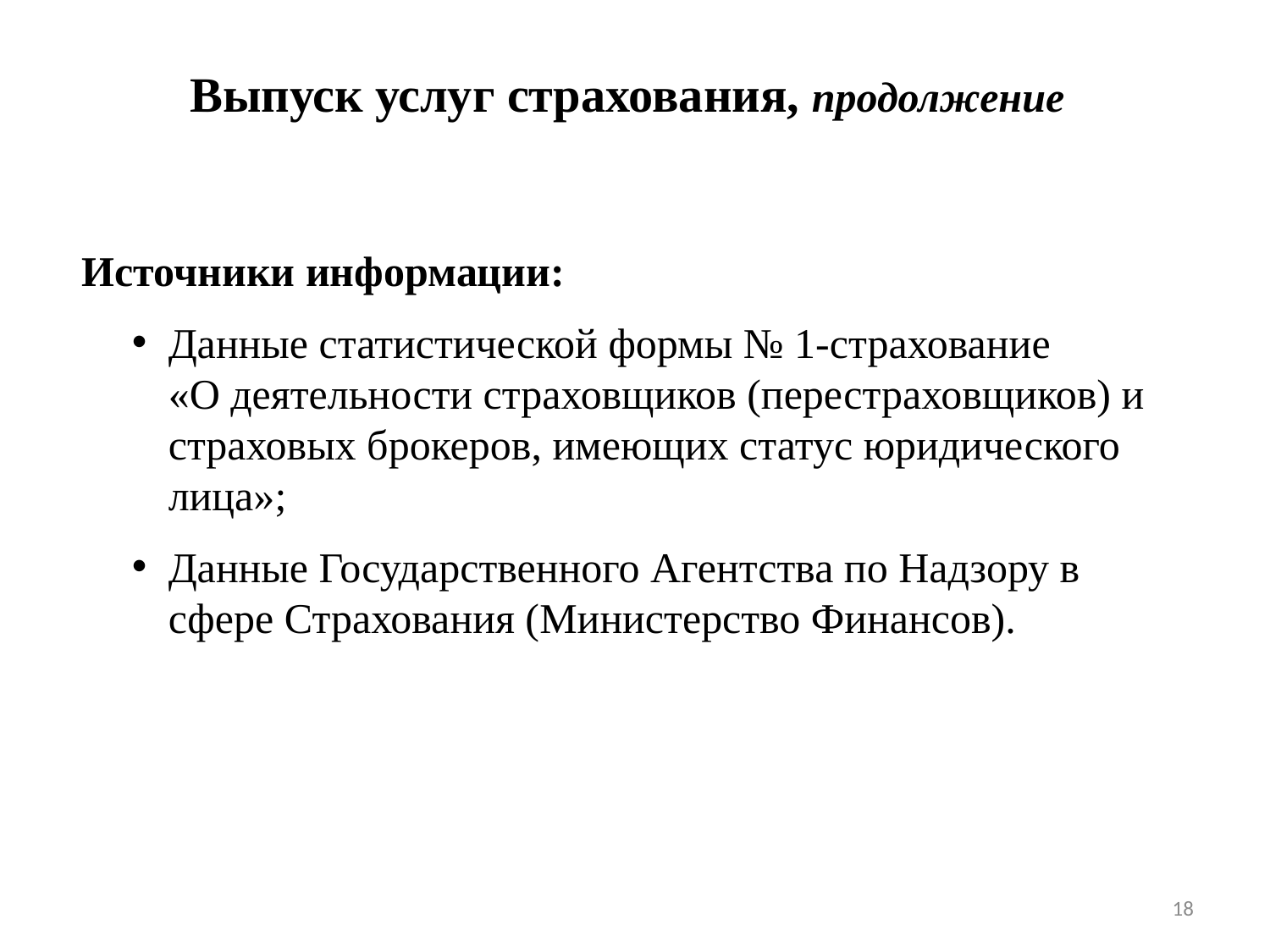

Выпуск услуг страхования, продолжение
Источники информации:
Данные статистической формы № 1-страхование         «О деятельности страховщиков (перестраховщиков) и страховых брокеров, имеющих статус юридического лица»;
Данные Государственного Агентства по Надзору в сфере Страхования (Министерство Финансов).
18